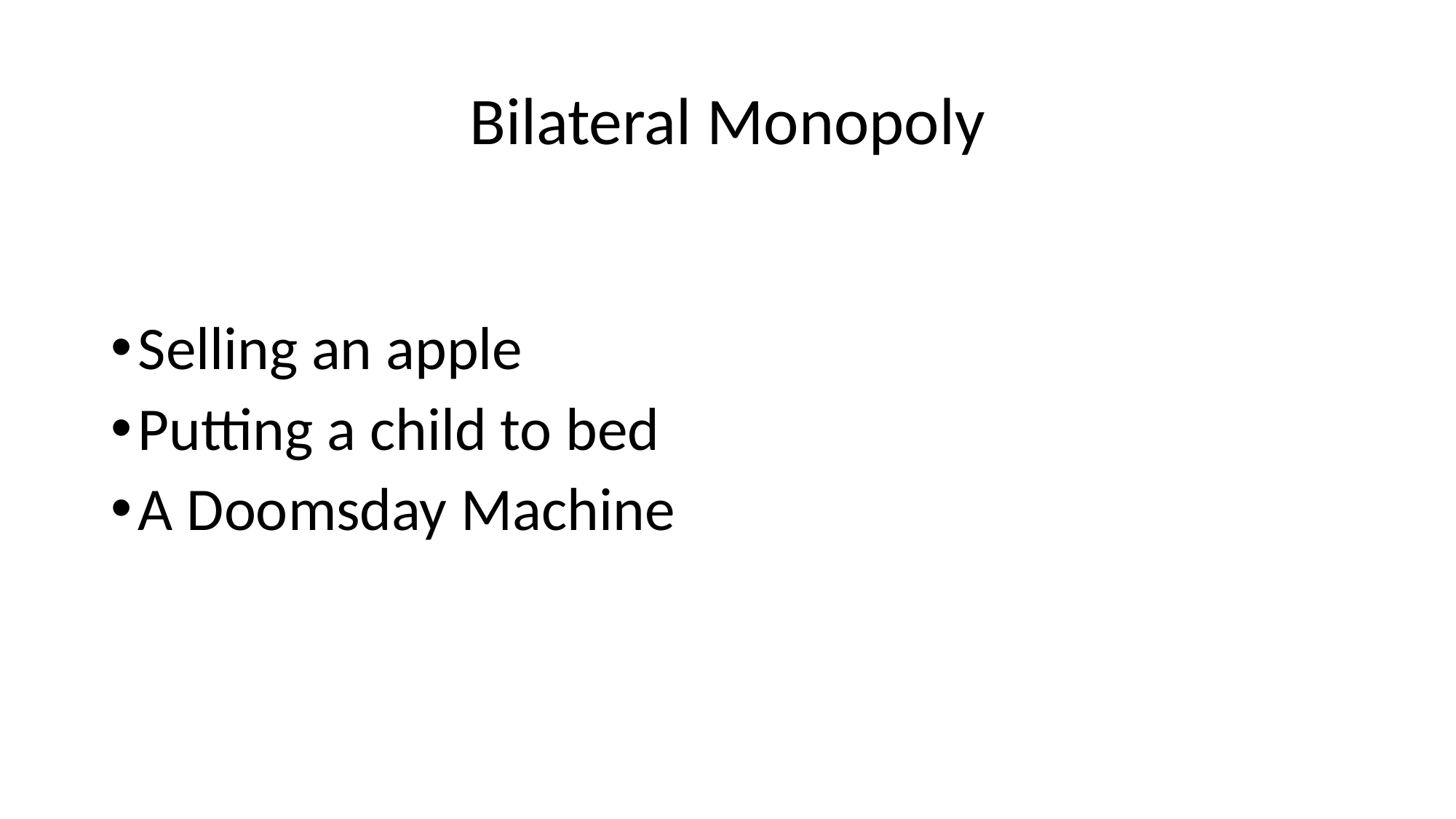

# Bilateral Monopoly
Selling an apple
Putting a child to bed
A Doomsday Machine